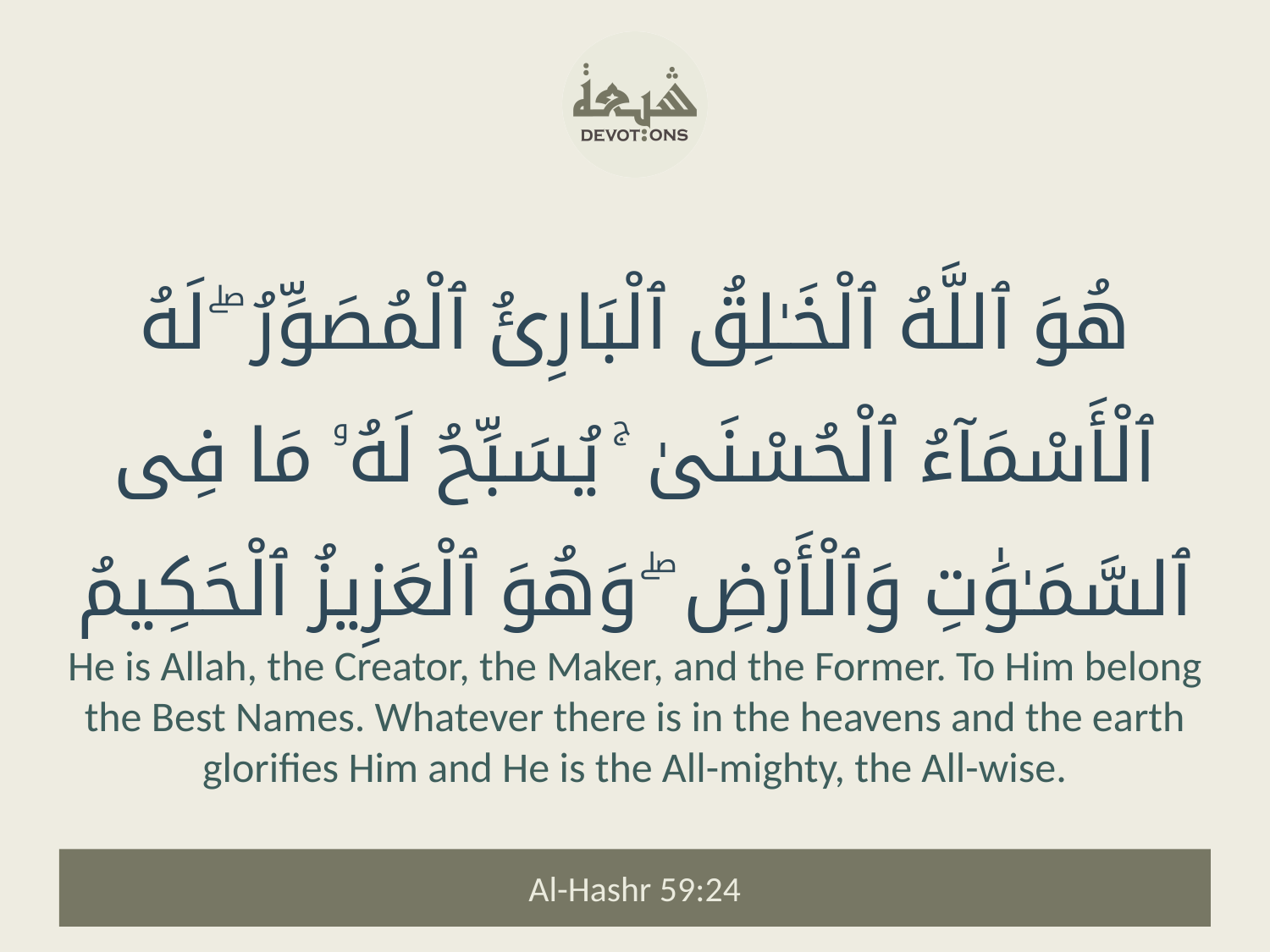

هُوَ ٱللَّهُ ٱلْخَـٰلِقُ ٱلْبَارِئُ ٱلْمُصَوِّرُ ۖ لَهُ ٱلْأَسْمَآءُ ٱلْحُسْنَىٰ ۚ يُسَبِّحُ لَهُۥ مَا فِى ٱلسَّمَـٰوَٰتِ وَٱلْأَرْضِ ۖ وَهُوَ ٱلْعَزِيزُ ٱلْحَكِيمُ
He is Allah, the Creator, the Maker, and the Former. To Him belong the Best Names. Whatever there is in the heavens and the earth glorifies Him and He is the All-mighty, the All-wise.
Al-Hashr 59:24